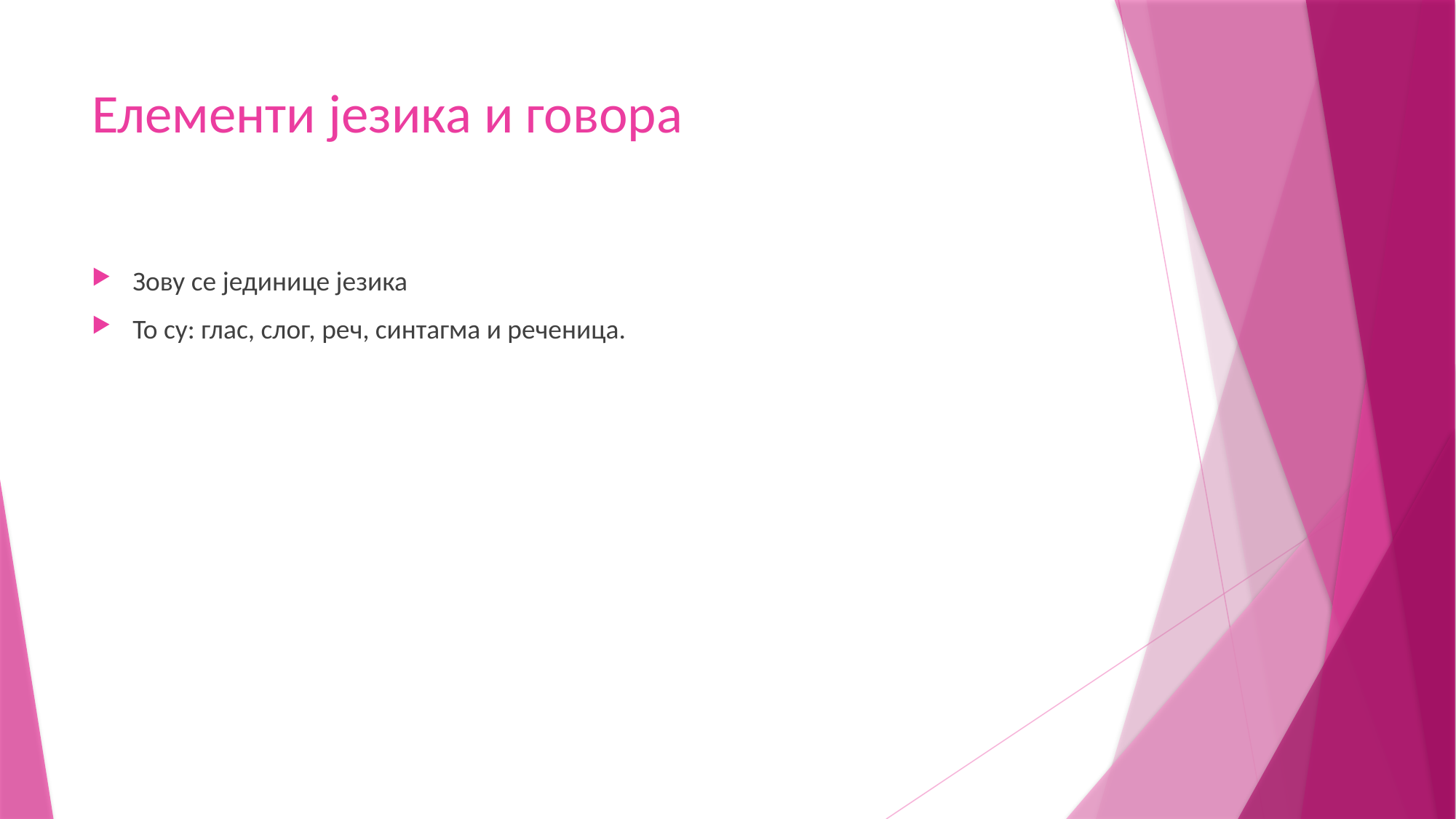

# Елементи језика и говора
Зову се јединице језика
То су: глас, слог, реч, синтагма и реченица.